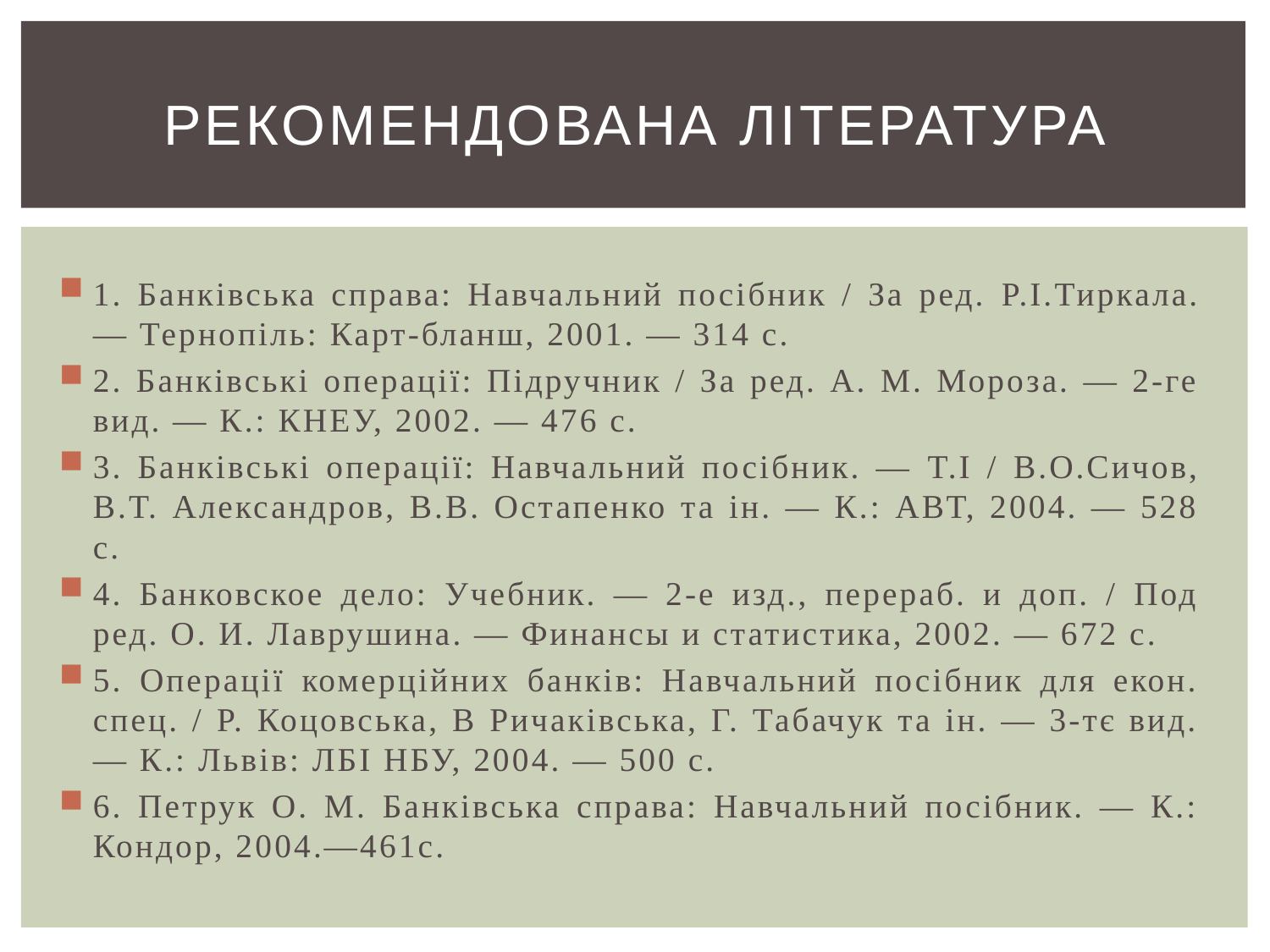

# РЕКОМЕНДОВАНА ЛІТЕРАТУРА
1. Банківська справа: Навчальний посібник / За ред. P.I.Тиркала. — Тернопіль: Карт-бланш, 2001. — 314 с.
2. Банківські операції: Підручник / За ред. А. М. Мороза. — 2-ге вид. — К.: КНЕУ, 2002. — 476 с.
3. Банківські операції: Навчальний посібник. — T.I / В.О.Сичов, В.Т. Александров, В.В. Остапенко та ін. — К.: АВТ, 2004. — 528 с.
4. Банковское дело: Учебник. — 2-е изд., перераб. и доп. / Под ред. О. И. Лаврушина. — Финансы и статистика, 2002. — 672 с.
5. Операції комерційних банків: Навчальний посібник для екон. спец. / Р. Коцовська, В Ричаківська, Г. Табачук та ін. — 3-тє вид. — К.: Львів: ЛБІ НБУ, 2004. — 500 с.
6. Петрук О. М. Банківська справа: Навчальний посібник. — К.: Кондор, 2004.—461с.